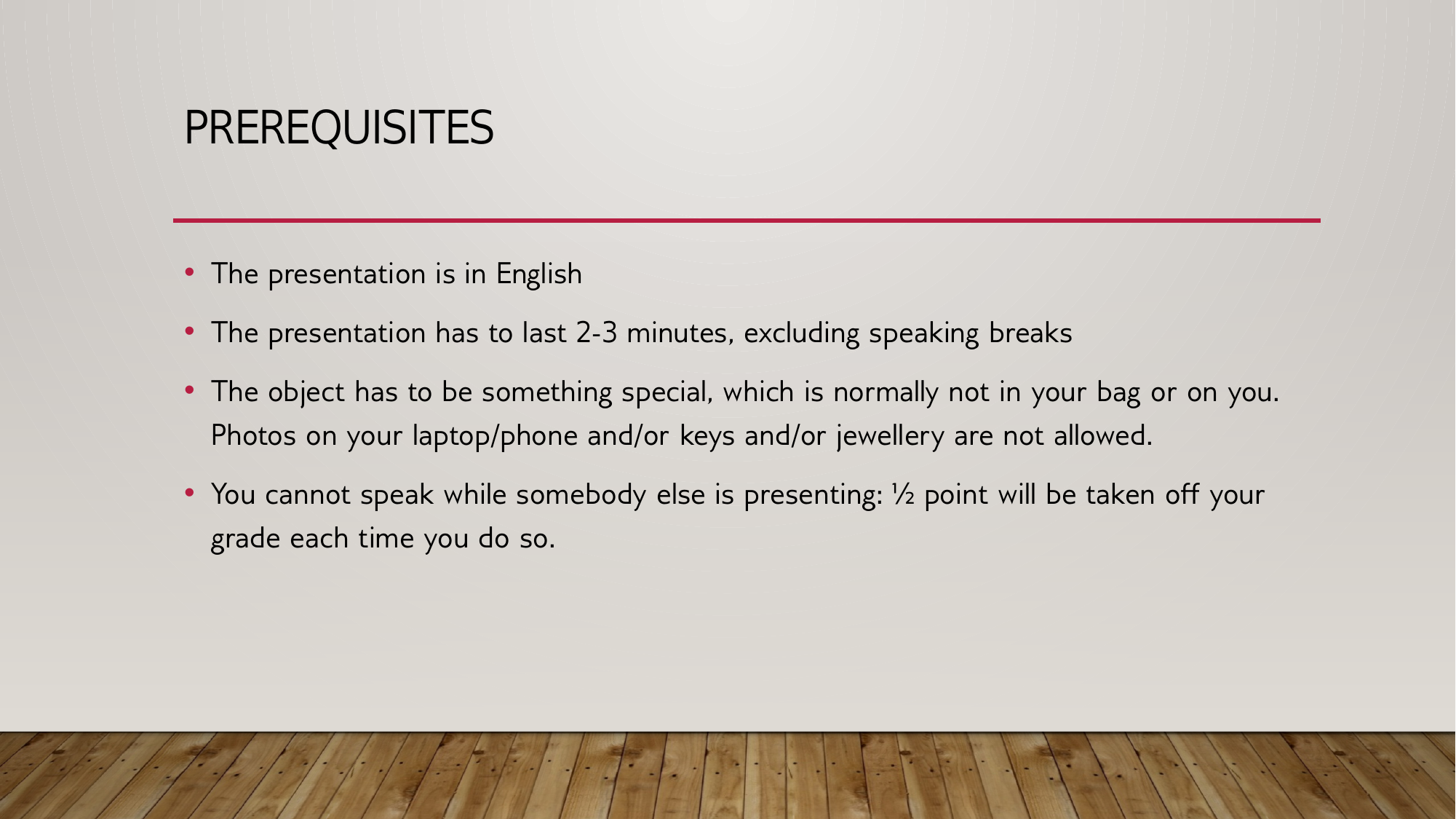

# Prerequisites
The presentation is in English
The presentation has to last 2-3 minutes, excluding speaking breaks
The object has to be something special, which is normally not in your bag or on you. Photos on your laptop/phone and/or keys and/or jewellery are not allowed.
You cannot speak while somebody else is presenting: ½ point will be taken off your grade each time you do so.